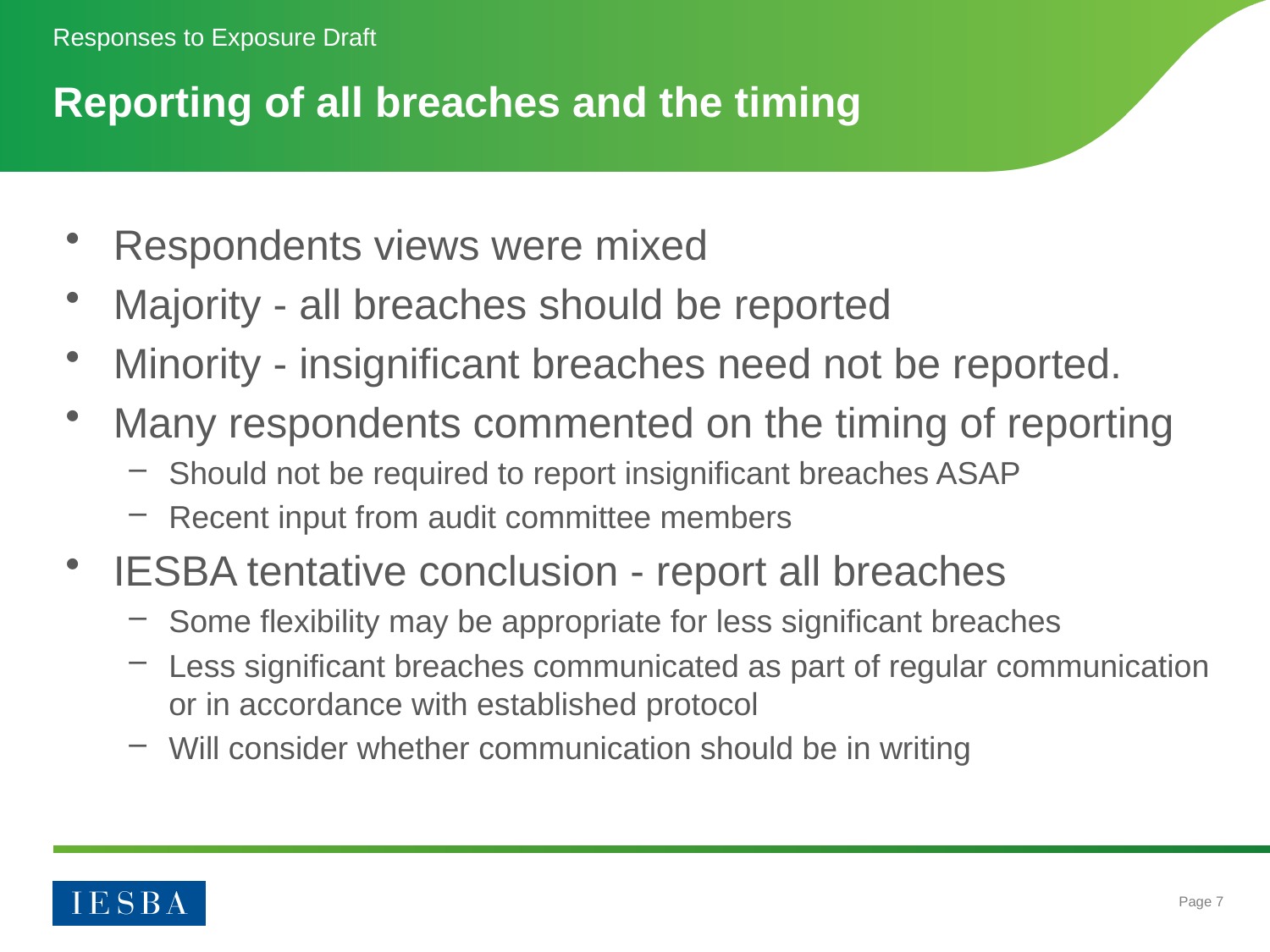

Responses to Exposure Draft
# Reporting of all breaches and the timing
Respondents views were mixed
Majority - all breaches should be reported
Minority - insignificant breaches need not be reported.
Many respondents commented on the timing of reporting
Should not be required to report insignificant breaches ASAP
Recent input from audit committee members
IESBA tentative conclusion - report all breaches
Some flexibility may be appropriate for less significant breaches
Less significant breaches communicated as part of regular communication or in accordance with established protocol
Will consider whether communication should be in writing